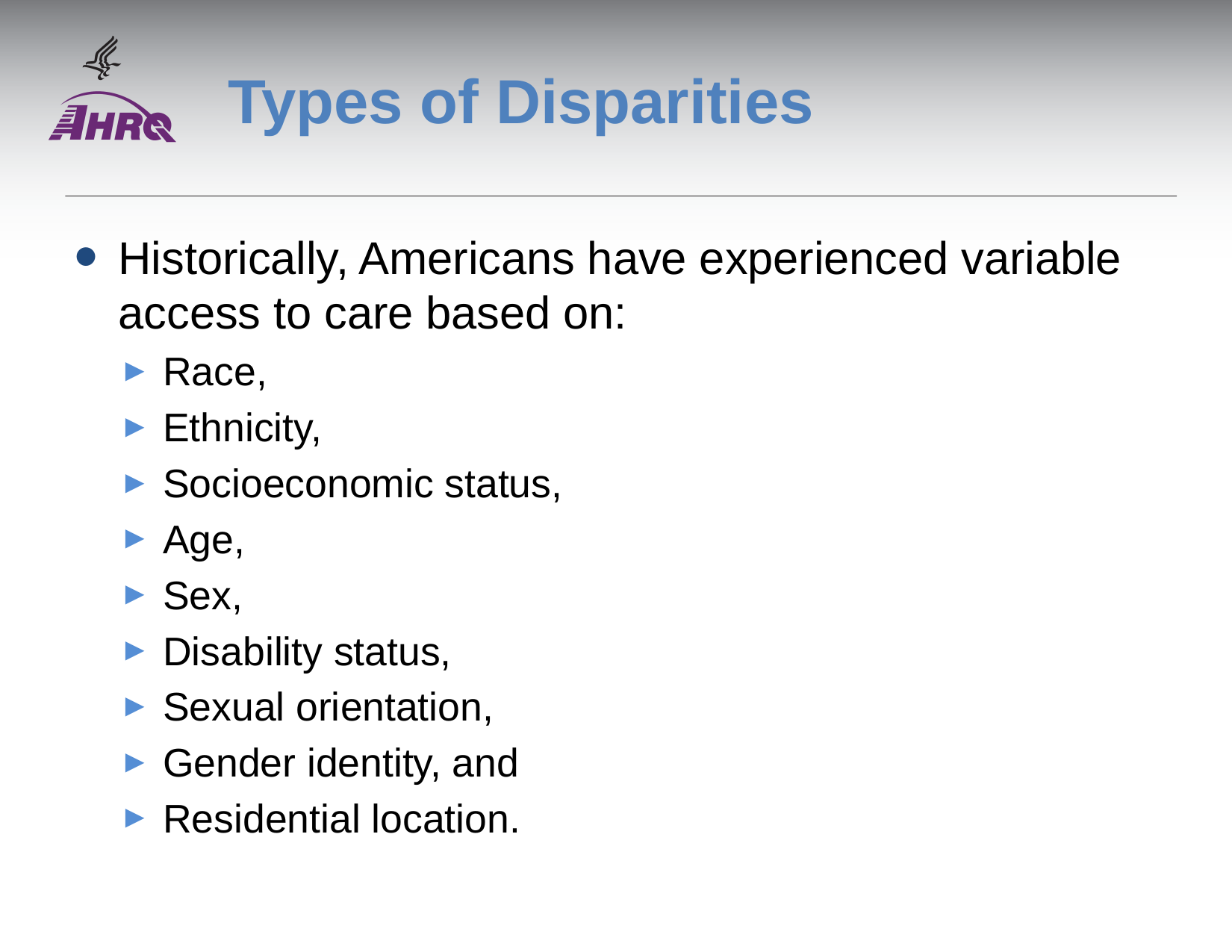

# Types of Disparities
Historically, Americans have experienced variable access to care based on:
Race,
Ethnicity,
Socioeconomic status,
Age,
Sex,
Disability status,
Sexual orientation,
Gender identity, and
Residential location.